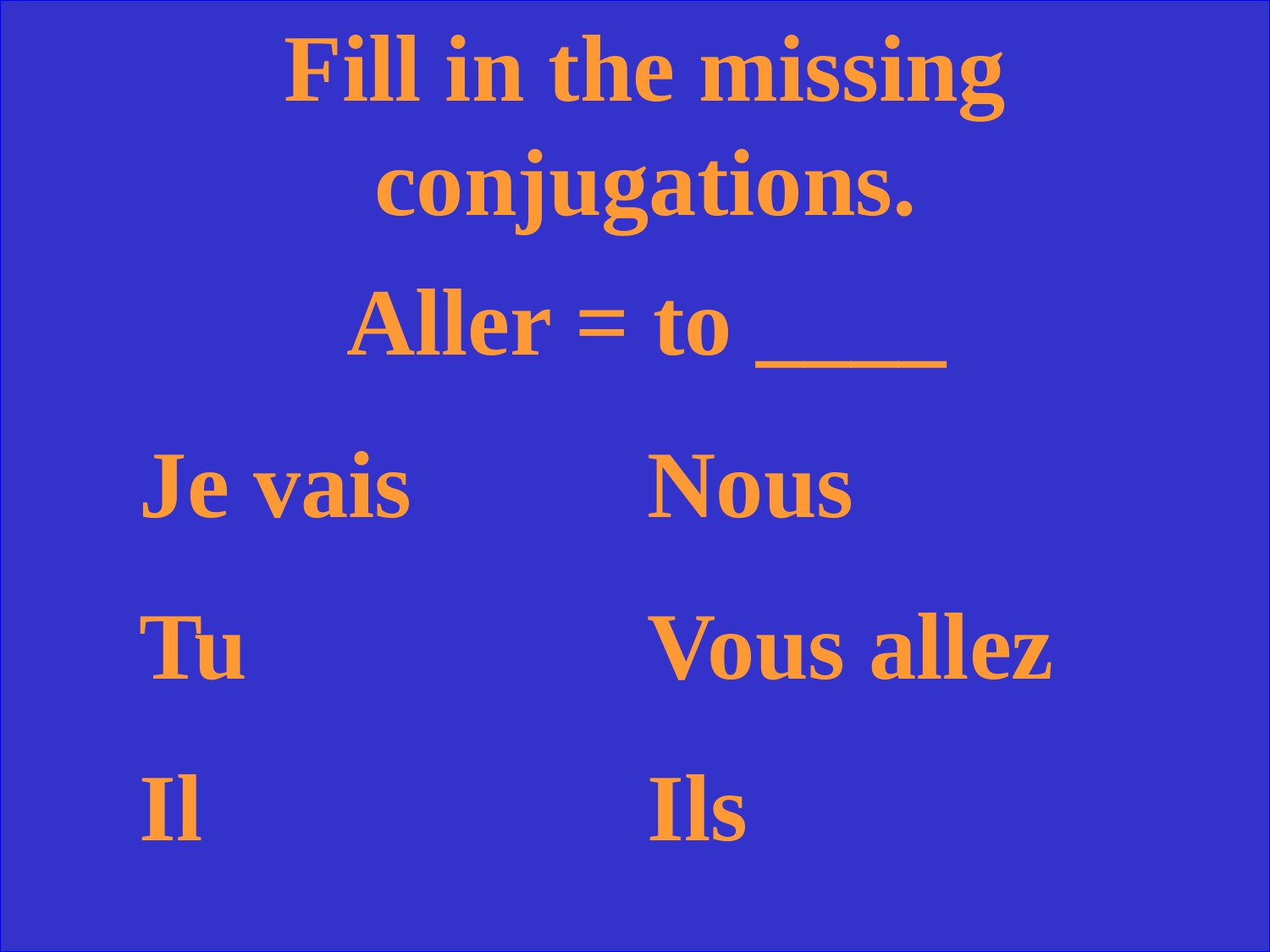

Fill in the missing conjugations.
 Aller = to ____
Je vais		Nous
Tu				Vous allez
Il				Ils